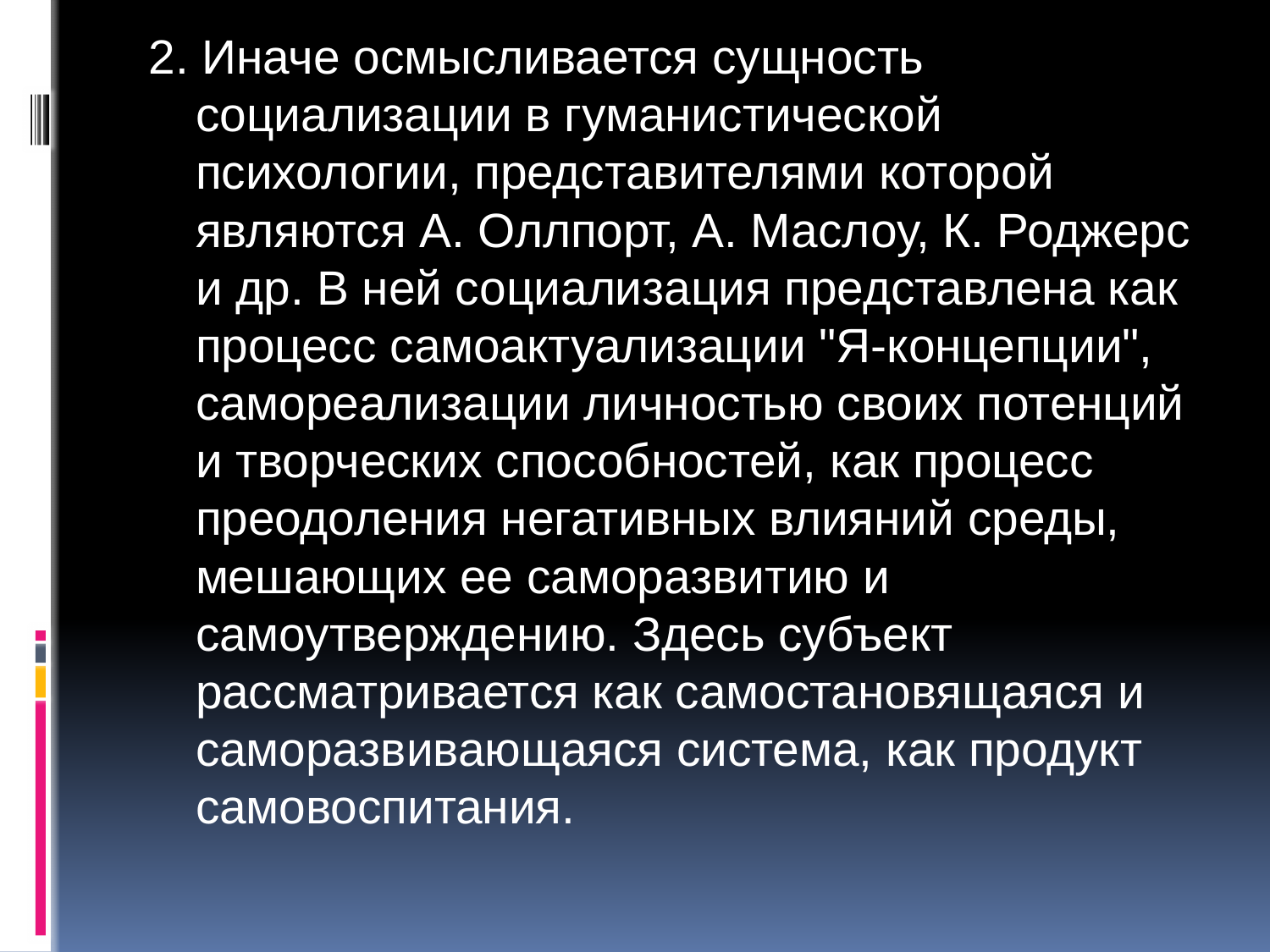

2. Иначе осмысливается сущность социализации в гуманистической психологии, представителями которой являются А. Оллпорт, А. Маслоу, К. Роджерс и др. В ней социализация представлена как процесс самоактуализации "Я-концепции", самореализации личностью своих потенций и творческих способностей, как процесс преодоления негативных влияний среды, мешающих ее саморазвитию и самоутверждению. Здесь субъект рассматривается как самостановящаяся и саморазвивающаяся система, как продукт самовоспитания.